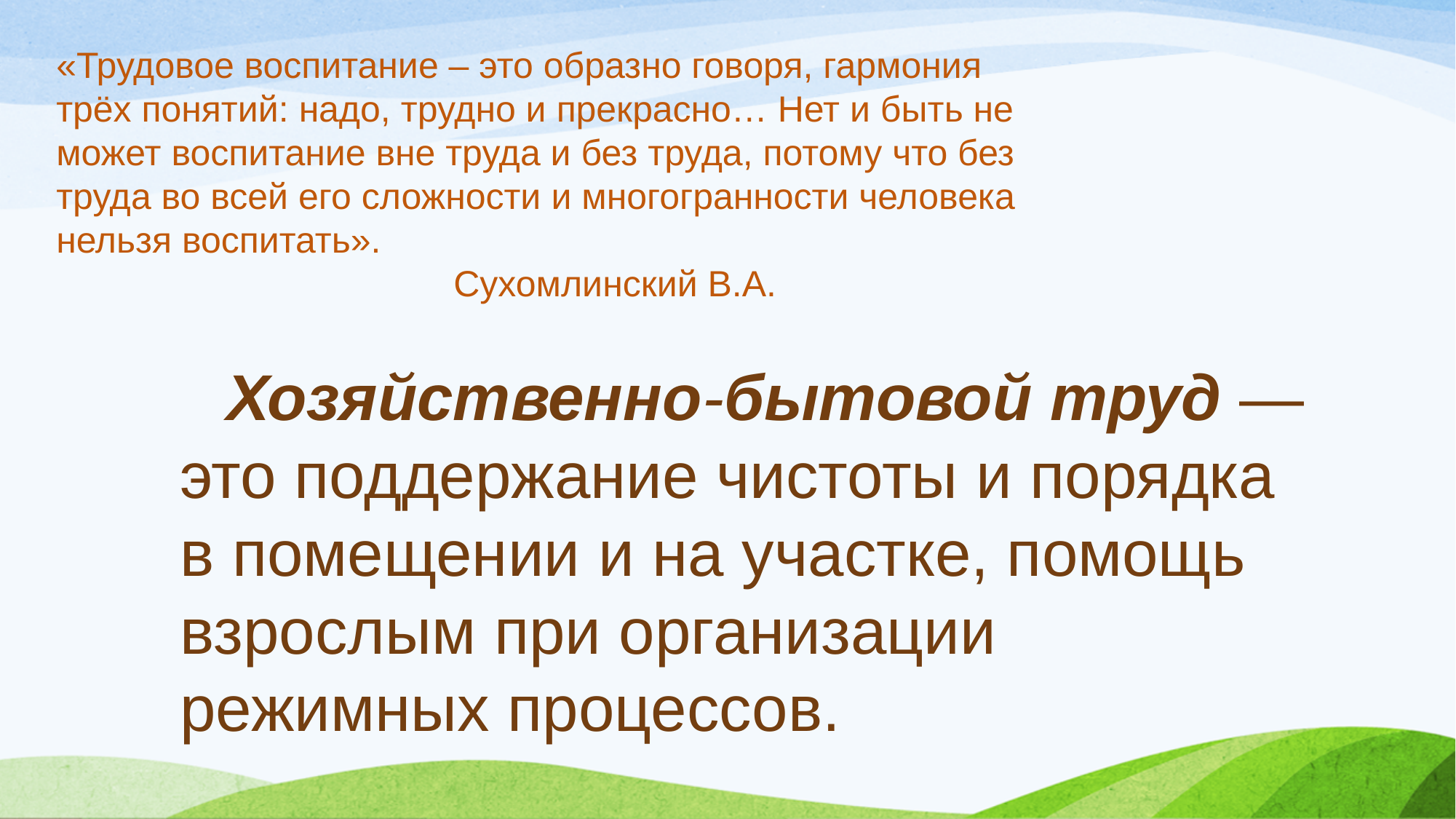

«Трудовое воспитание – это образно говоря, гармония трёх понятий: надо, трудно и прекрасно… Нет и быть не может воспитание вне труда и без труда, потому что без труда во всей его сложности и многогранности человека нельзя воспитать».
                                       Сухомлинский В.А.
     Хозяйственно-бытовой труд — это поддержание чистоты и порядка в помещении и на участке, помощь взрослым при организации режимных процессов.